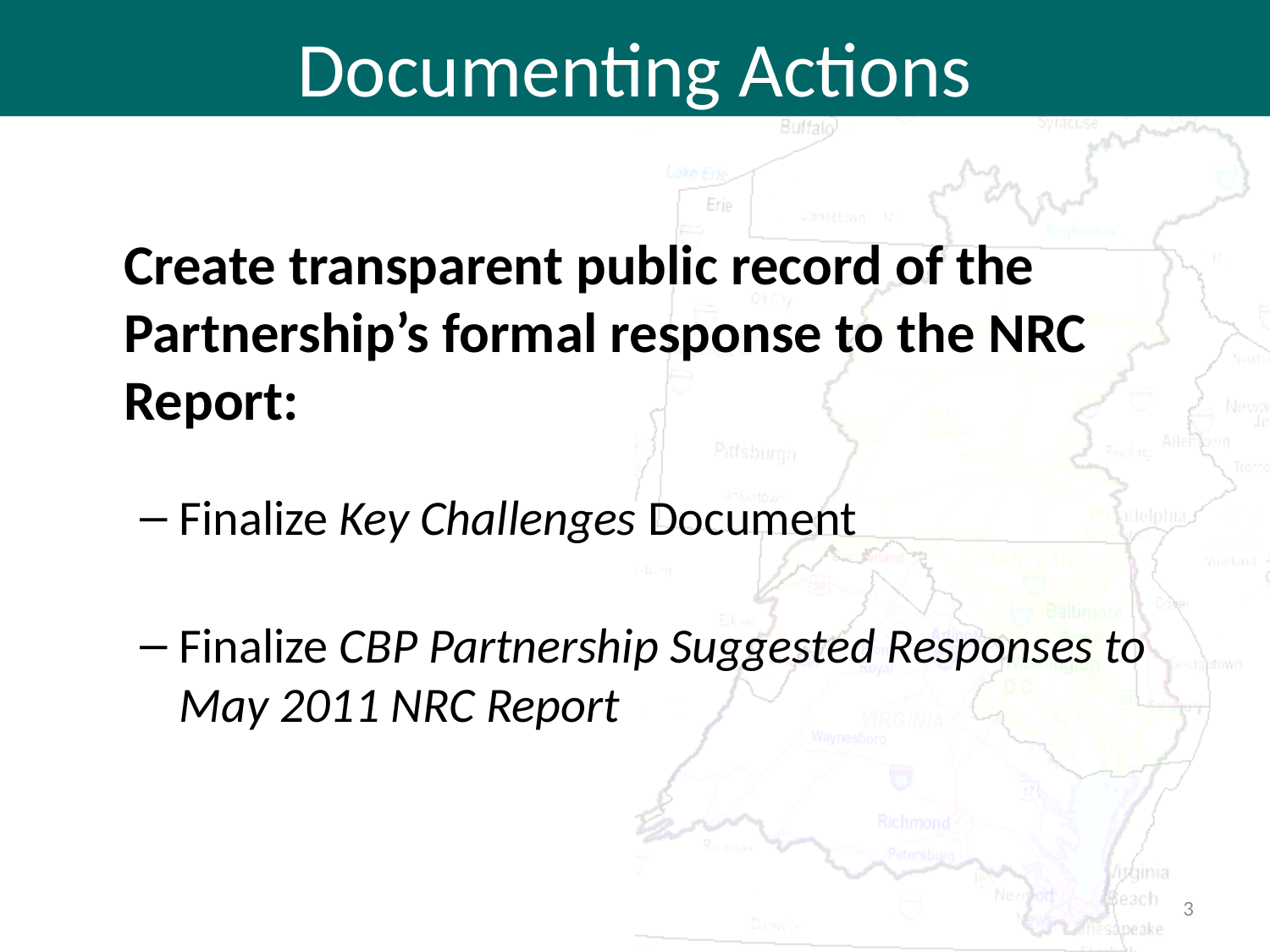

# Documenting Actions
	Create transparent public record of the Partnership’s formal response to the NRC Report:

Finalize Key Challenges Document

Finalize CBP Partnership Suggested Responses to May 2011 NRC Report
3